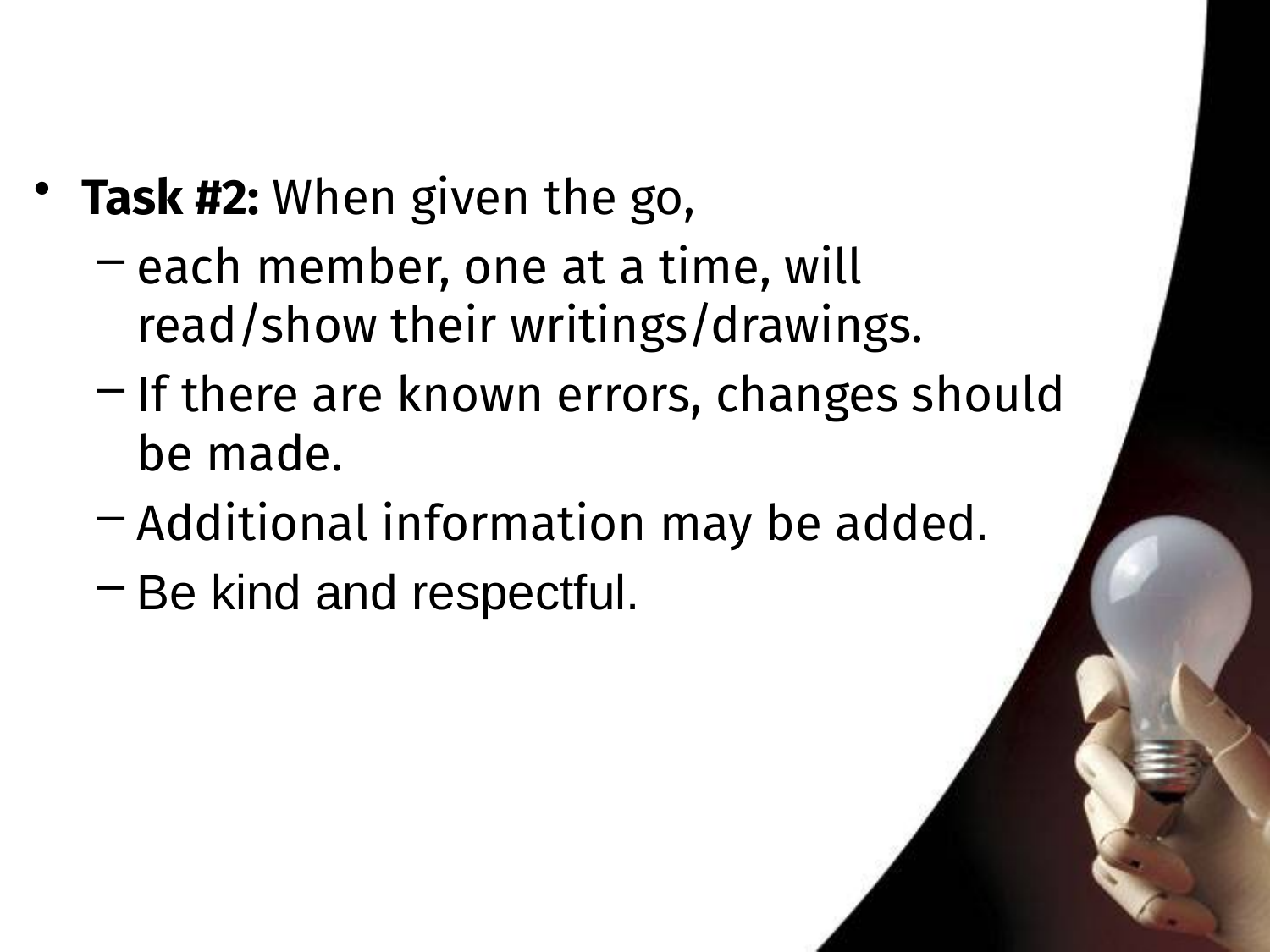

Task #2: When given the go,
each member, one at a time, will read/show their writings/drawings.
If there are known errors, changes should be made.
Additional information may be added.
Be kind and respectful.